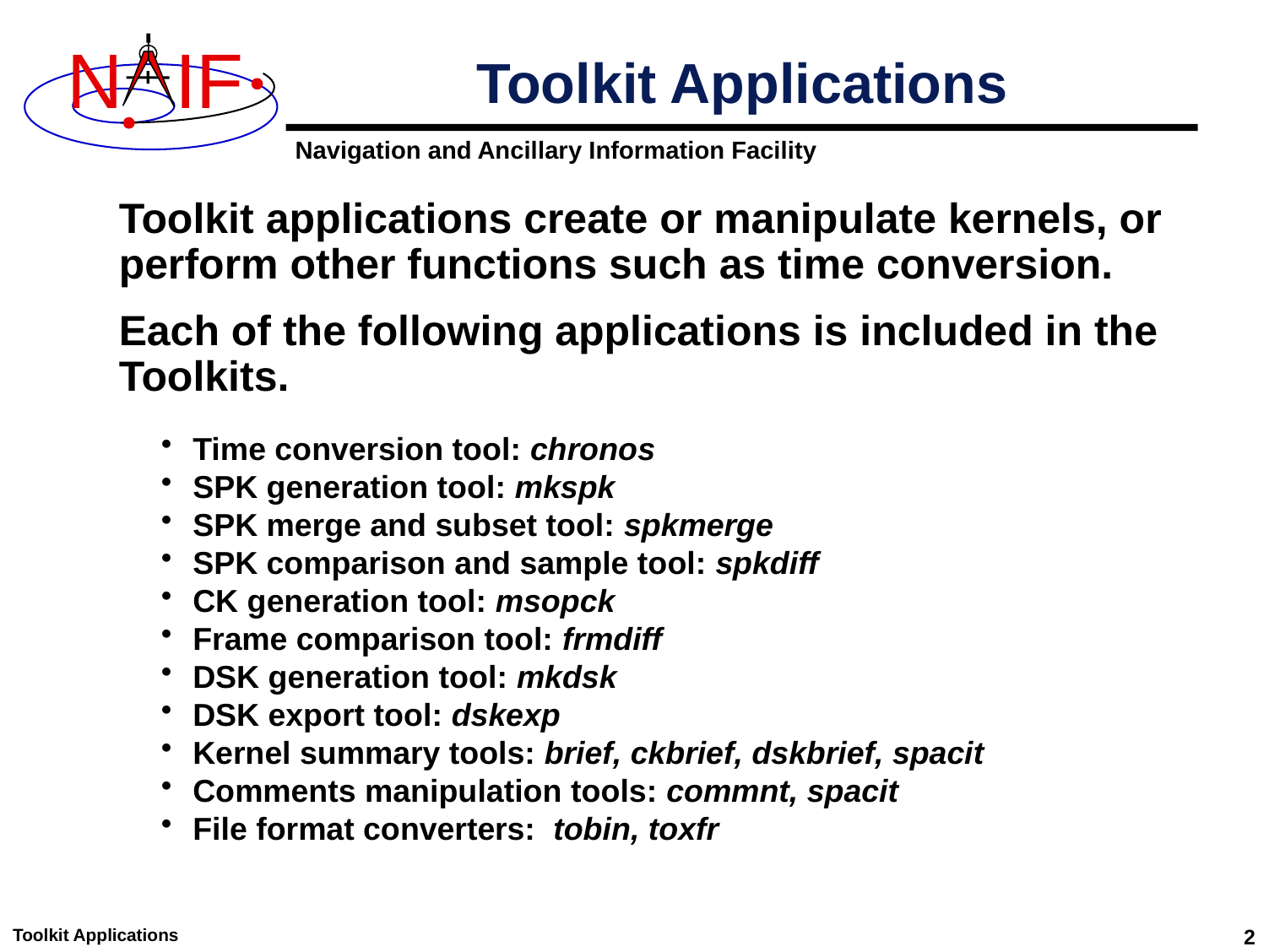

# Toolkit Applications
Toolkit applications create or manipulate kernels, or perform other functions such as time conversion.
Each of the following applications is included in the  Toolkits.
Time conversion tool: chronos
SPK generation tool: mkspk
SPK merge and subset tool: spkmerge
SPK comparison and sample tool: spkdiff
CK generation tool: msopck
Frame comparison tool: frmdiff
DSK generation tool: mkdsk
DSK export tool: dskexp
Kernel summary tools: brief, ckbrief, dskbrief, spacit
Comments manipulation tools: commnt, spacit
File format converters:  tobin, toxfr
Toolkit Applications
2